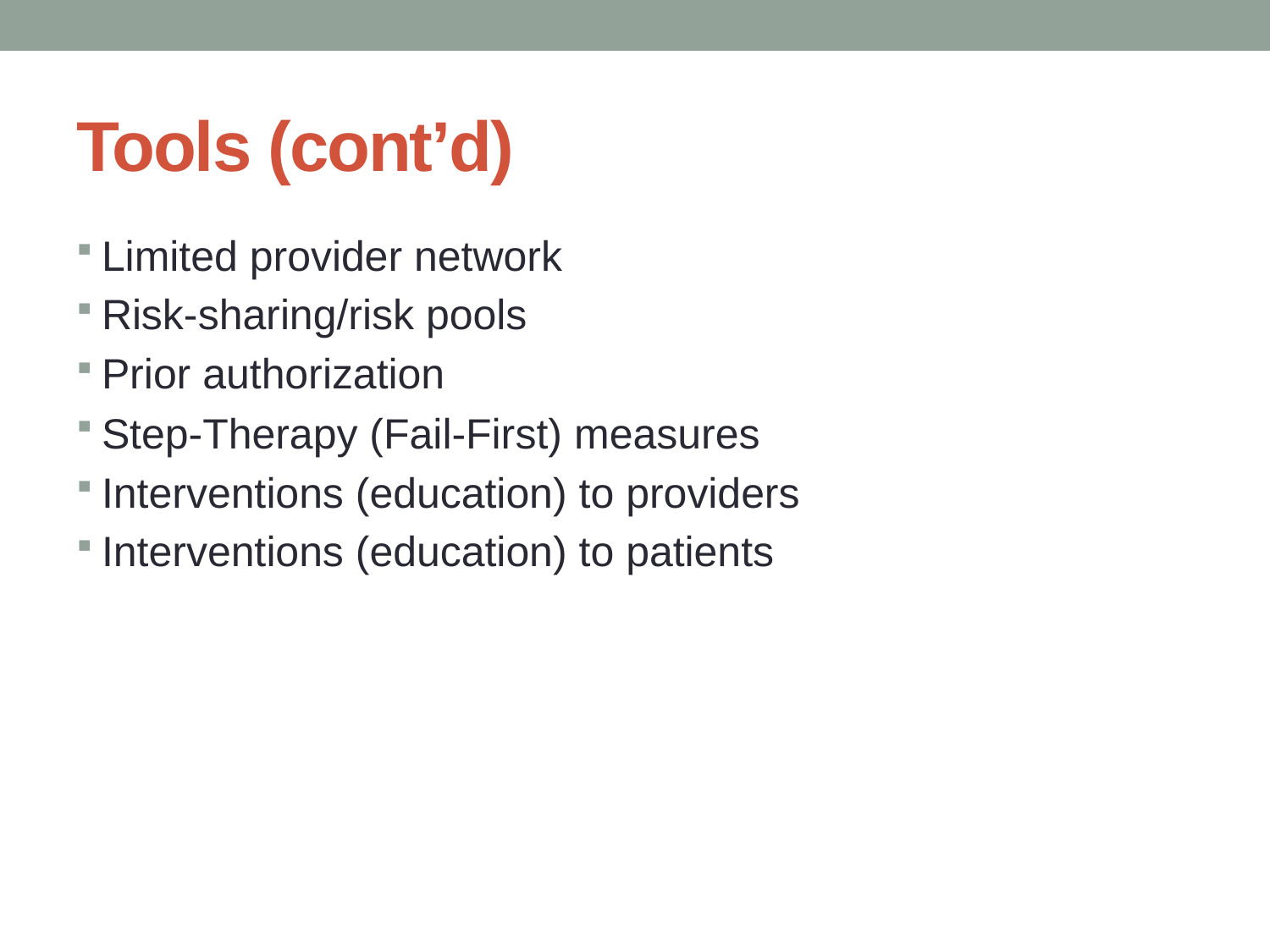

# Tools (cont’d)
Limited provider network
Risk-sharing/risk pools
Prior authorization
Step-Therapy (Fail-First) measures
Interventions (education) to providers
Interventions (education) to patients